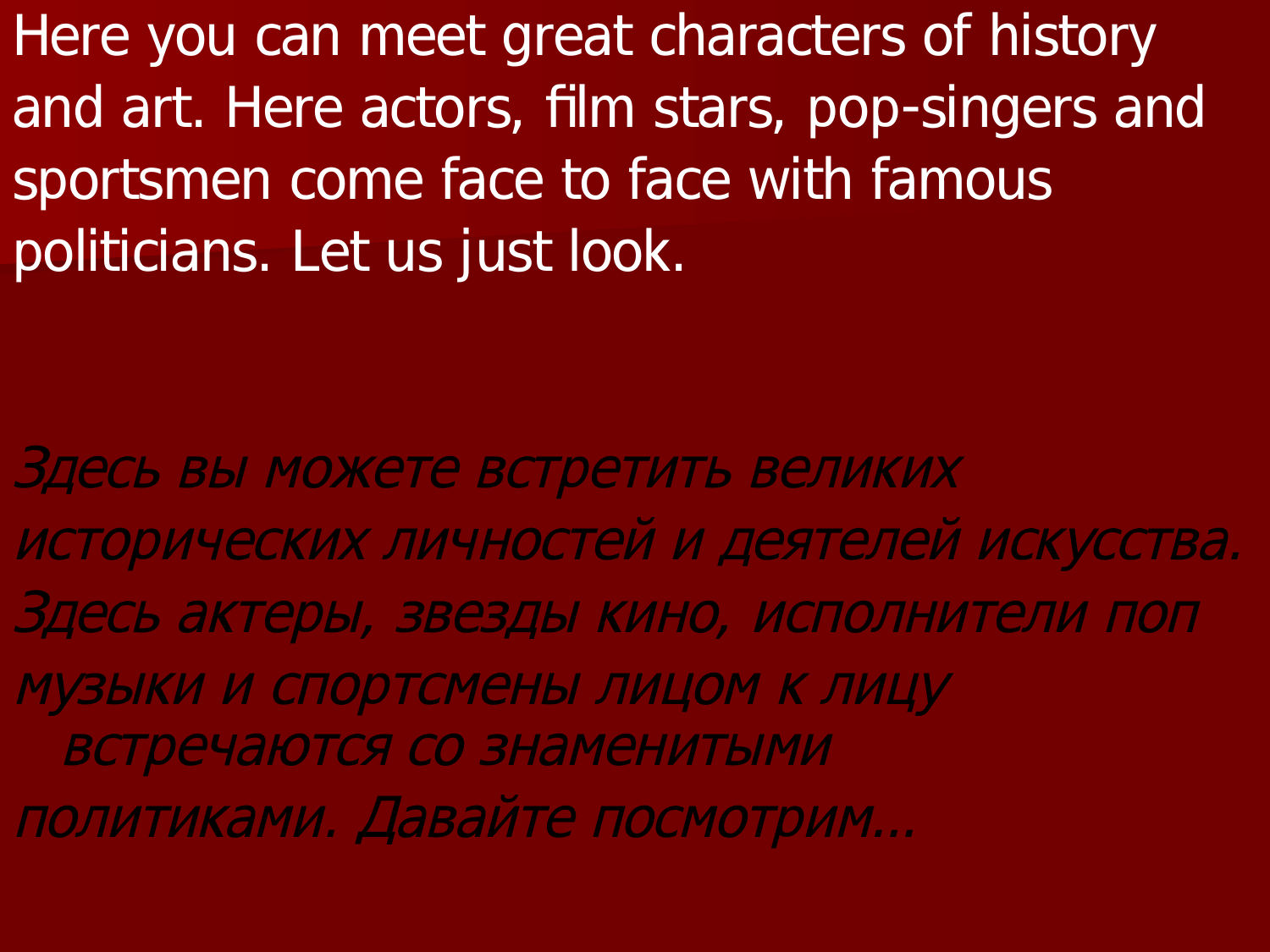

Here you can meet great characters of history
and art. Here actors, film stars, pop-singers and
sportsmen come face to face with famous
politicians. Let us just look.

Здесь вы можете встретить великих
исторических личностей и деятелей искусства.
Здесь актеры, звезды кино, исполнители поп
музыки и спортсмены лицом к лицу  встречаются со знаменитыми
политиками. Давайте посмотрим…